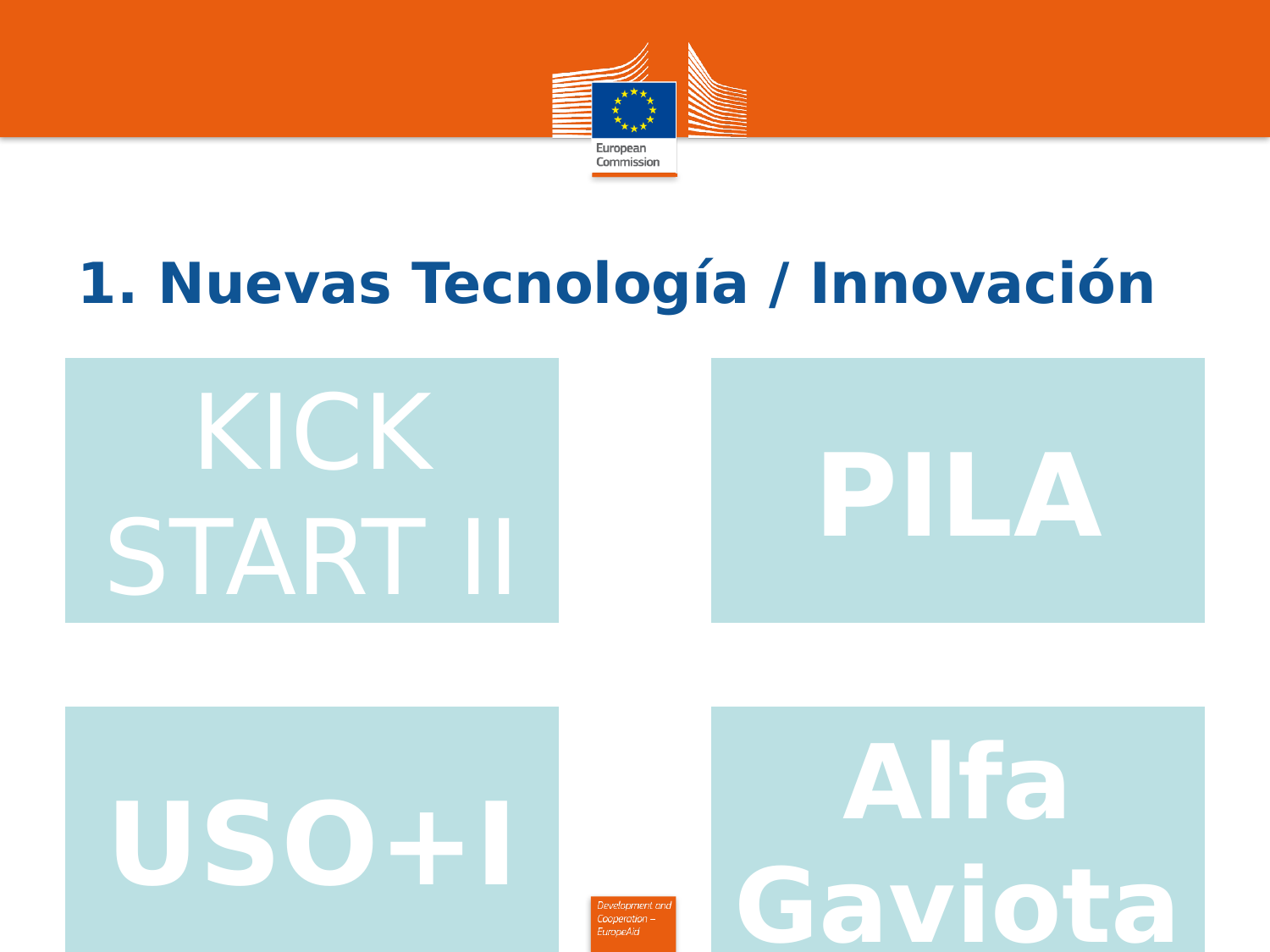

# 1. Nuevas Tecnología / Innovación
KICK
START II
PILA
USO+I
Alfa
Gaviota